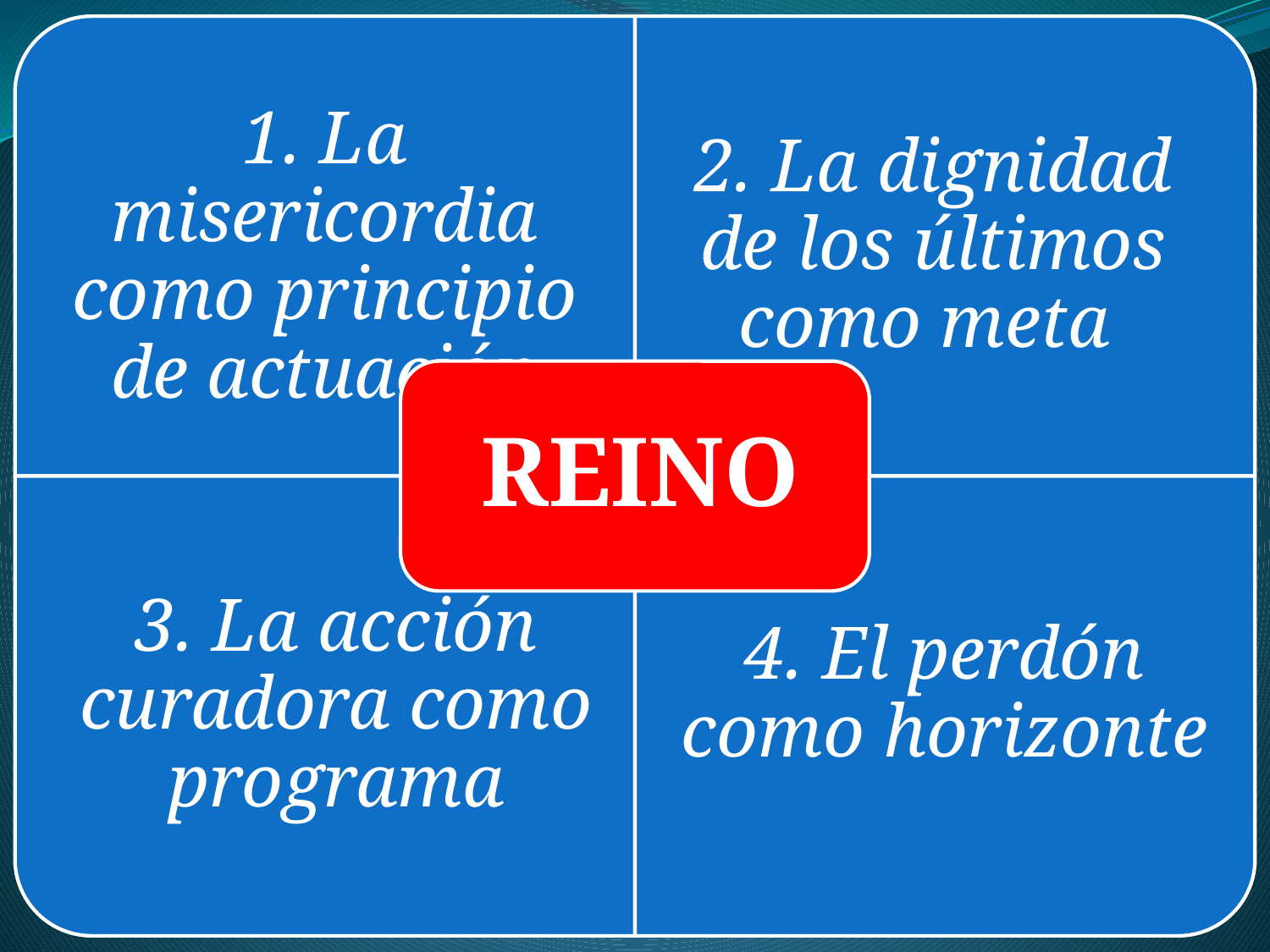

1. La misericordia como principio de actuación
2. La dignidad de los últimos como meta
3. La acción curadora como programa
4. El perdón como horizonte
REINO